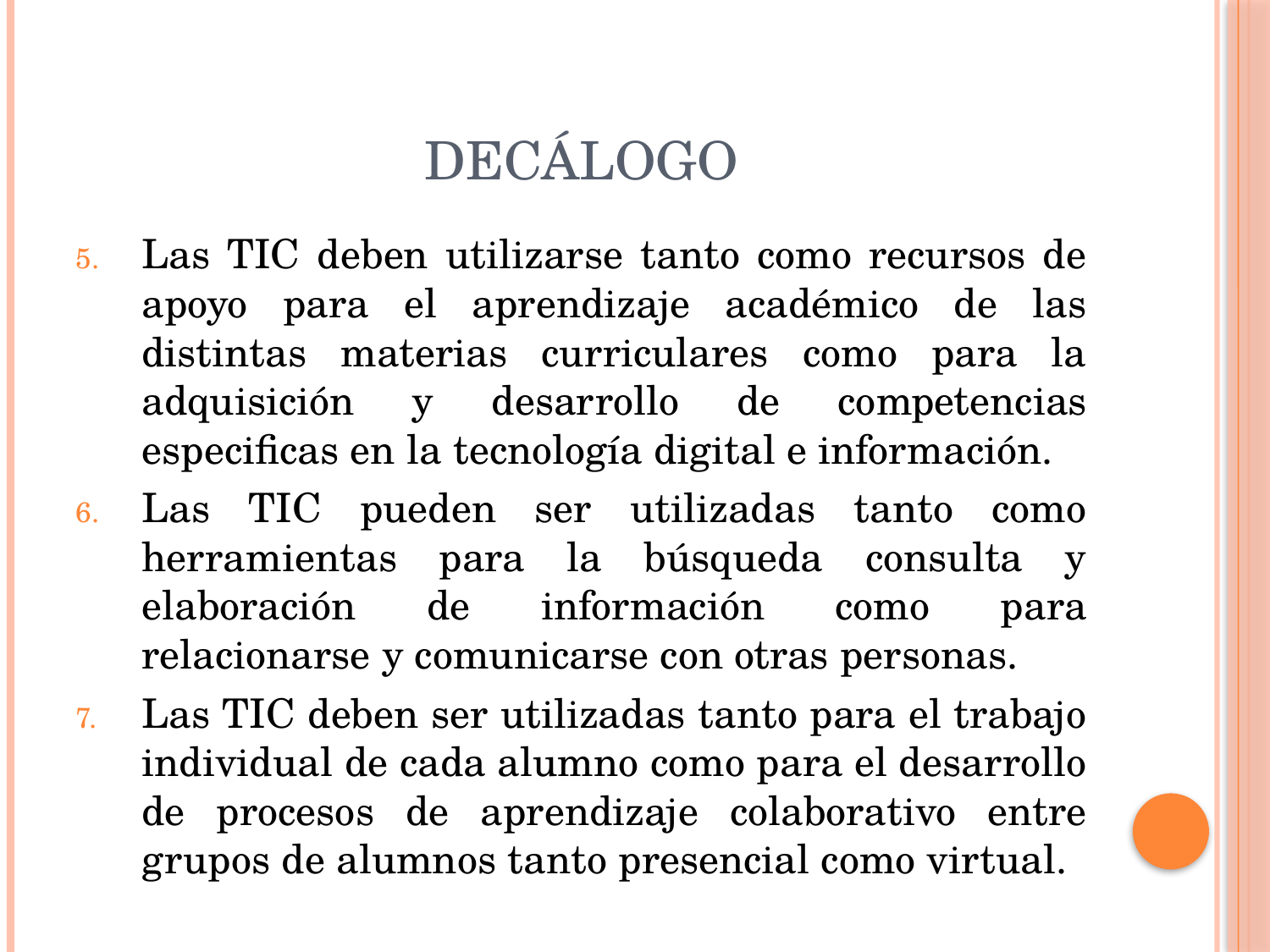

# DECÁLOGO
Las TIC deben utilizarse tanto como recursos de apoyo para el aprendizaje académico de las distintas materias curriculares como para la adquisición y desarrollo de competencias especificas en la tecnología digital e información.
Las TIC pueden ser utilizadas tanto como herramientas para la búsqueda consulta y elaboración de información como para relacionarse y comunicarse con otras personas.
Las TIC deben ser utilizadas tanto para el trabajo individual de cada alumno como para el desarrollo de procesos de aprendizaje colaborativo entre grupos de alumnos tanto presencial como virtual.